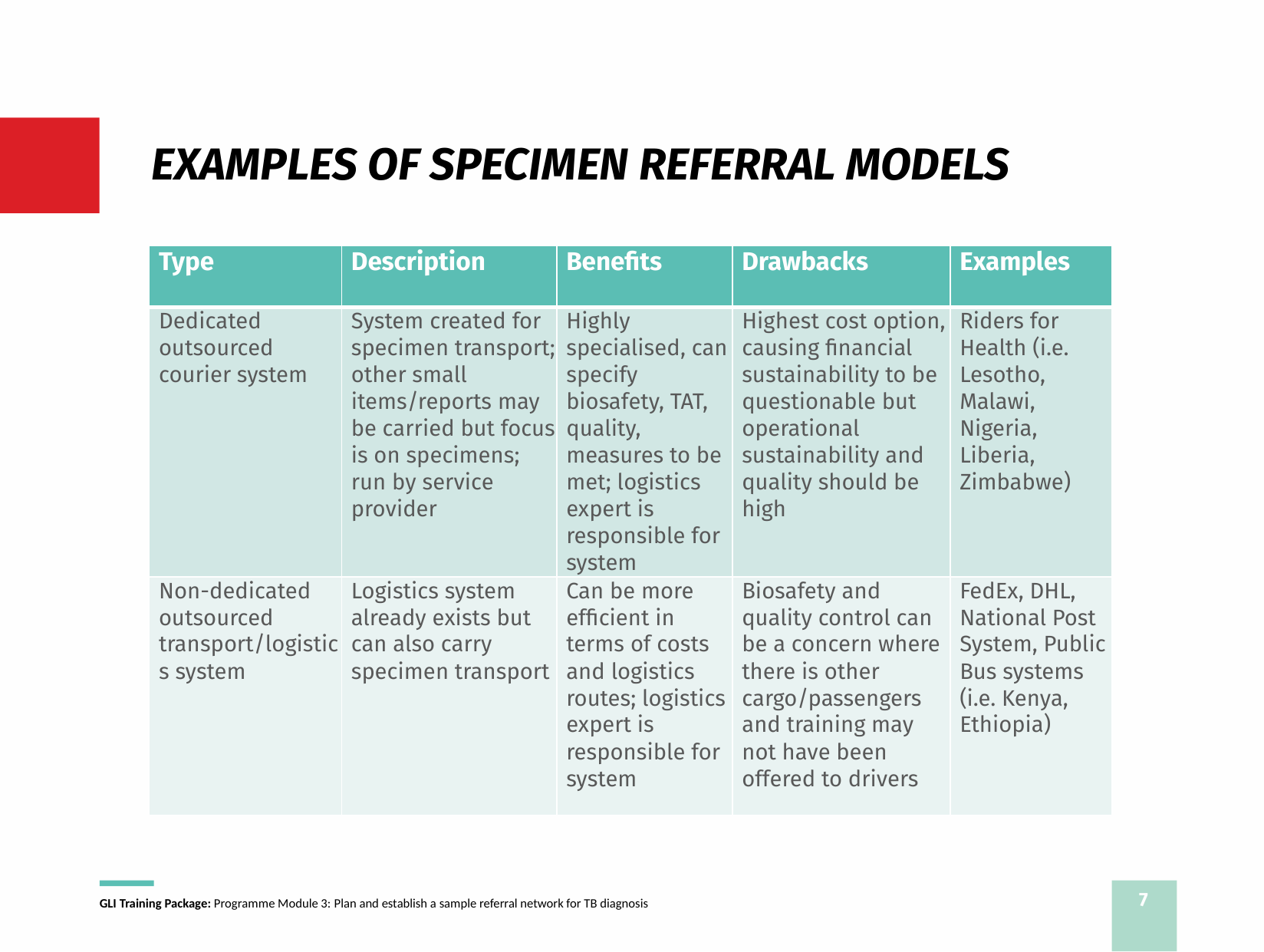

# EXAMPLES OF SPECIMEN REFERRAL MODELS
| Type | Description | Benefits | Drawbacks | Examples |
| --- | --- | --- | --- | --- |
| Dedicated outsourced courier system | System created for specimen transport; other small items/reports may be carried but focus is on specimens; run by service provider | Highly specialised, can specify biosafety, TAT, quality, measures to be met; logistics expert is responsible for system | Highest cost option, causing financial sustainability to be questionable but operational sustainability and quality should be high | Riders for Health (i.e. Lesotho, Malawi, Nigeria, Liberia, Zimbabwe) |
| Non-dedicated outsourced transport/logistics system | Logistics system already exists but can also carry specimen transport | Can be more efficient in terms of costs and logistics routes; logistics expert is responsible for system | Biosafety and quality control can be a concern where there is other cargo/passengers and training may not have been offered to drivers | FedEx, DHL, National Post System, Public Bus systems (i.e. Kenya, Ethiopia) |